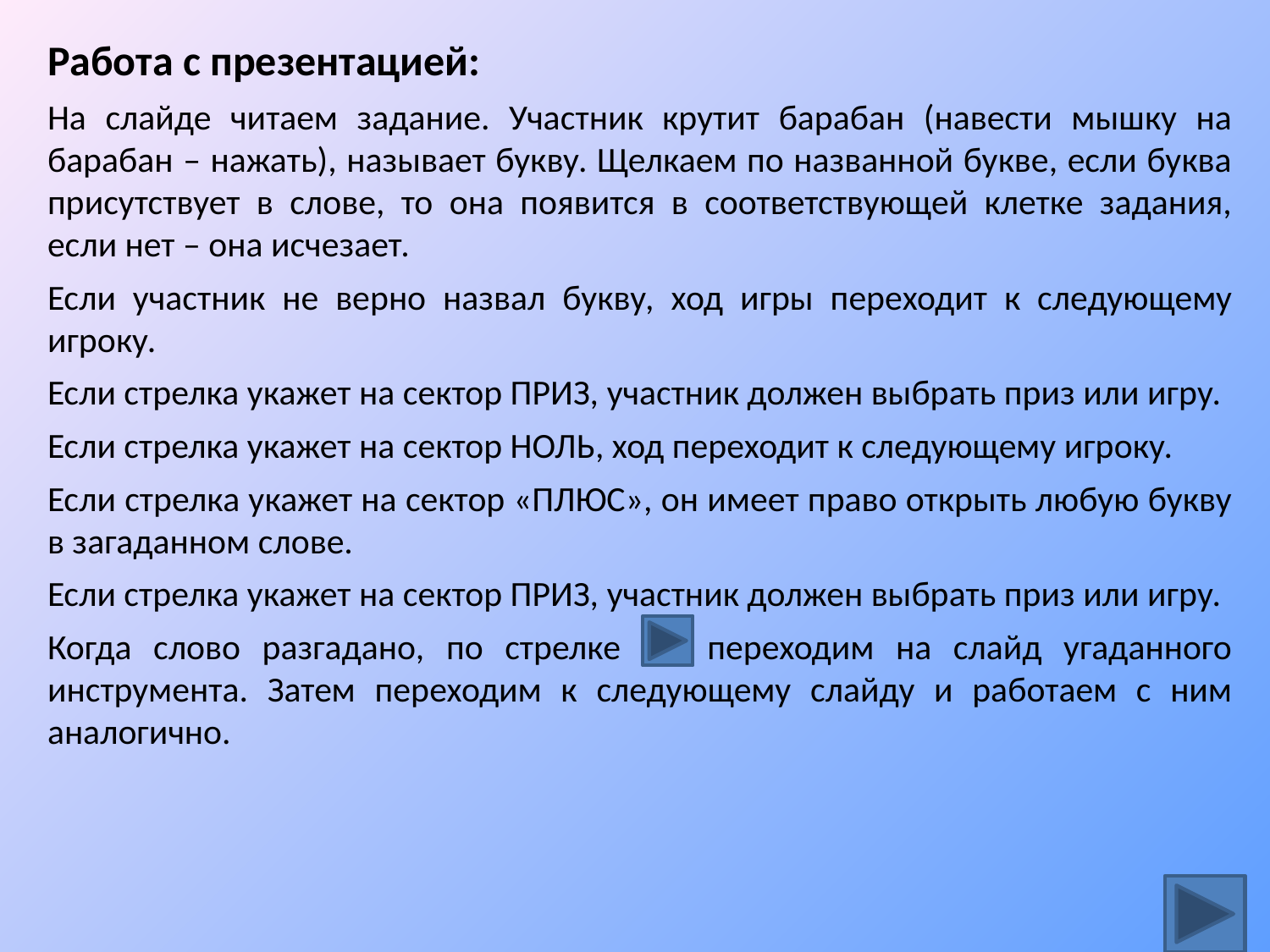

Работа с презентацией:
На слайде читаем задание. Участник крутит барабан (навести мышку на барабан – нажать), называет букву. Щелкаем по названной букве, если буква присутствует в слове, то она появится в соответствующей клетке задания, если нет – она исчезает.
Если участник не верно назвал букву, ход игры переходит к следующему игроку.
Если стрелка укажет на сектор ПРИЗ, участник должен выбрать приз или игру.
Если стрелка укажет на сектор НОЛЬ, ход переходит к следующему игроку.
Если стрелка укажет на сектор «ПЛЮС», он имеет право открыть любую букву в загаданном слове.
Если стрелка укажет на сектор ПРИЗ, участник должен выбрать приз или игру.
Когда слово разгадано, по стрелке    переходим на слайд угаданного инструмента. Затем переходим к следующему слайду и работаем с ним аналогично.